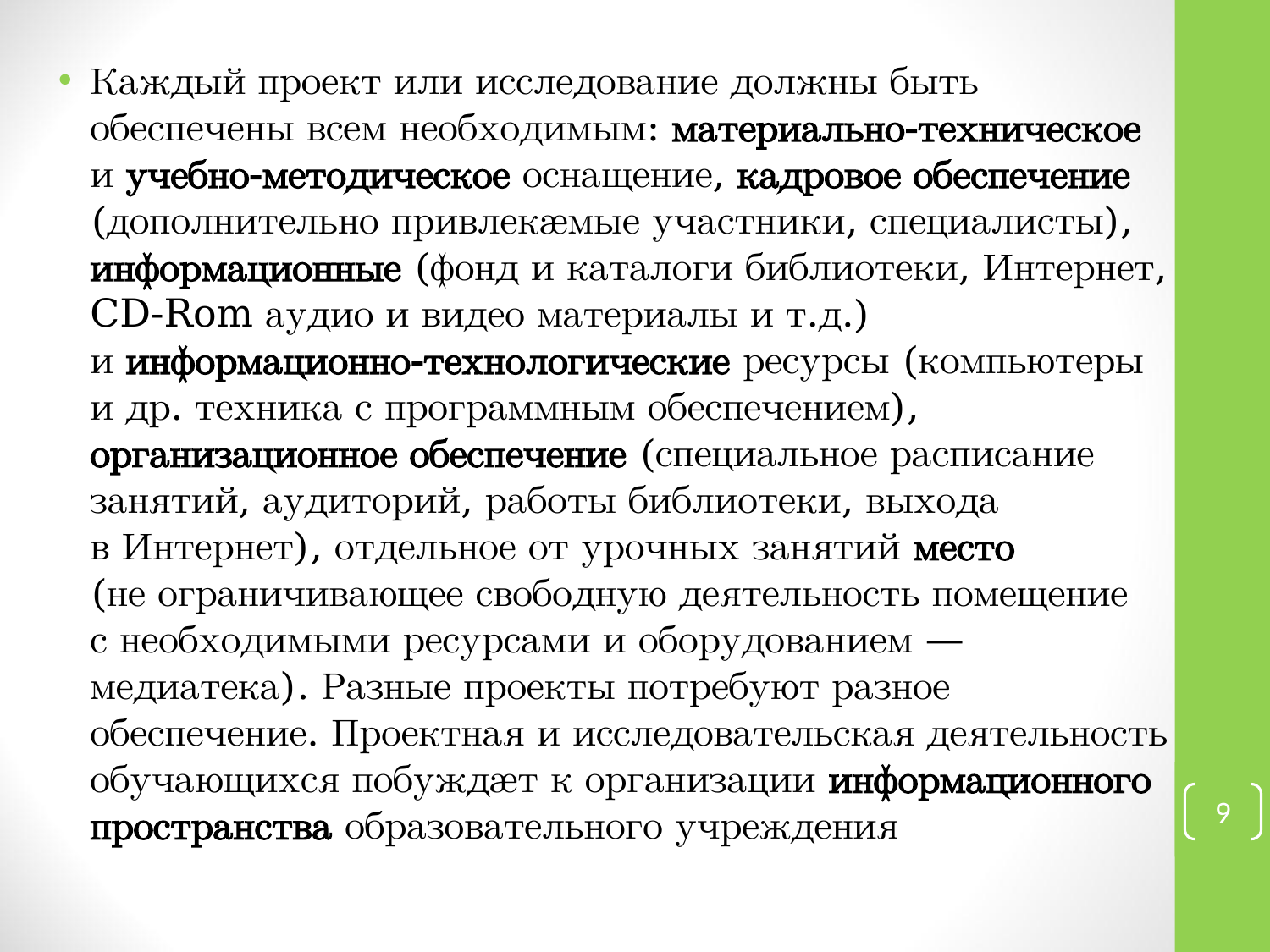

Каждый проект или исследование должны быть обеспечены всем необходимым: материально-техническое и учебно-методическое оснащение, кадровое обеспечение (дополнительно привлекаемые участники, специалисты), информационные (фонд и каталоги библиотеки, Интернет, CD-Rom аудио и видео материалы и т.д.) и информационно-технологические ресурсы (компьютеры и др. техника с программным обеспечением), организационное обеспечение (специальное расписание занятий, аудиторий, работы библиотеки, выхода в Интернет), отдельное от урочных занятий место (не ограничивающее свободную деятельность помещение с необходимыми ресурсами и оборудованием — медиатека). Разные проекты потребуют разное обеспечение. Проектная и исследовательская деятельность обучающихся побуждает к организации информационного пространства образовательного учреждения
9